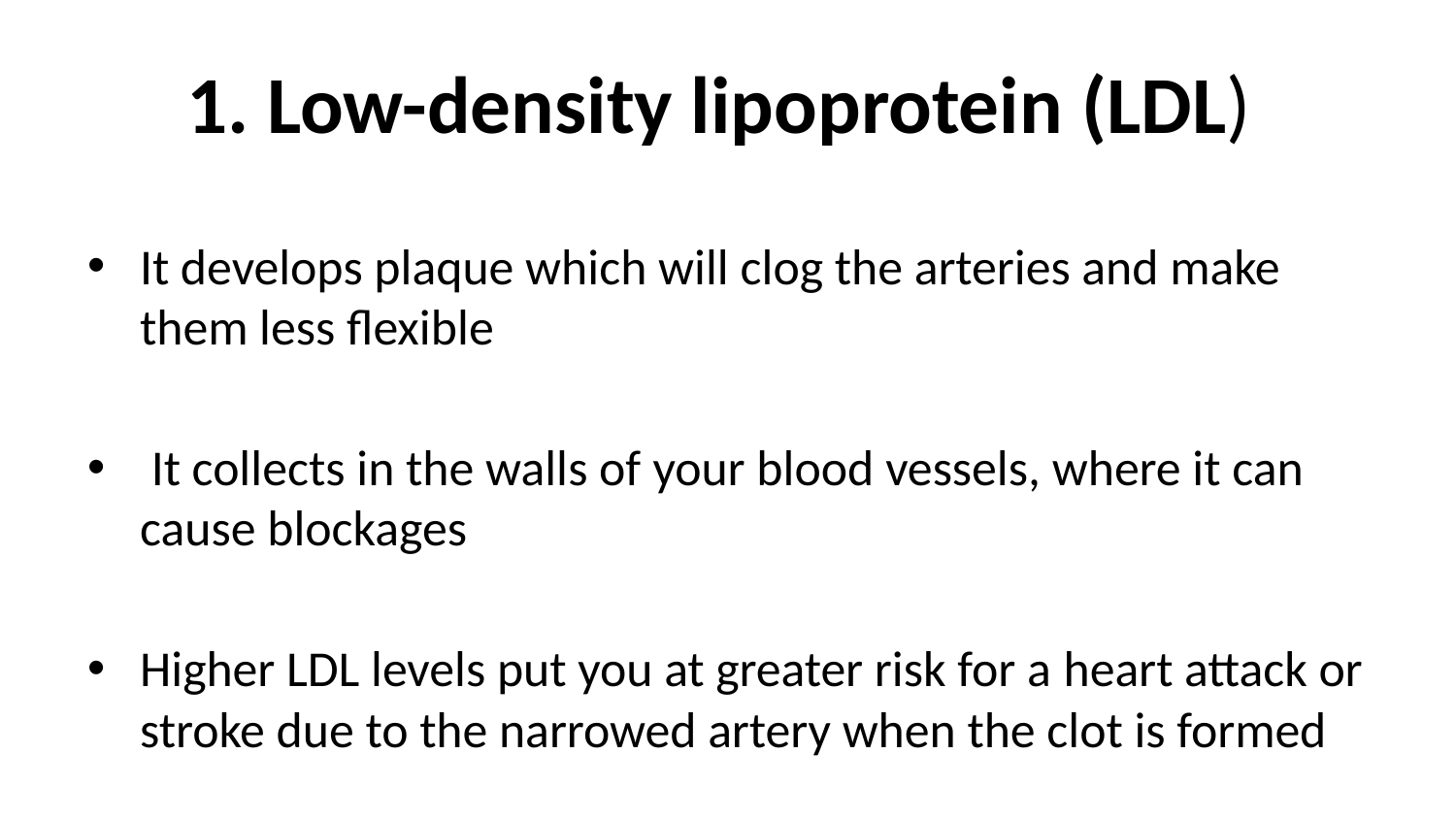

# 1. Low-density lipoprotein (LDL)
It develops plaque which will clog the arteries and make them less flexible

 It collects in the walls of your blood vessels, where it can cause blockages

Higher LDL levels put you at greater risk for a heart attack or stroke due to the narrowed artery when the clot is formed